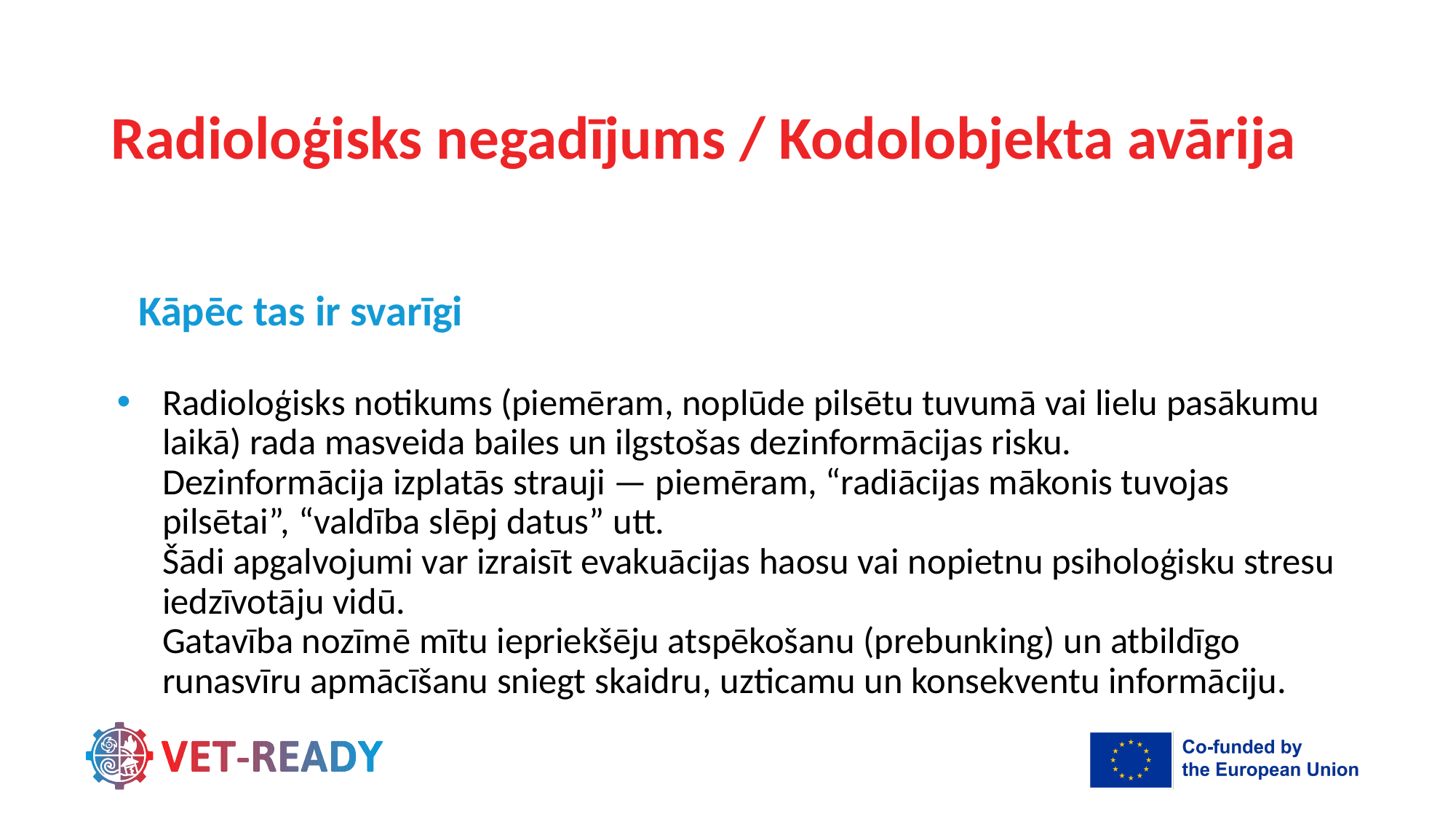

# Radioloģisks negadījums / Kodolobjekta avārija
Kāpēc tas ir svarīgi
Radioloģisks notikums (piemēram, noplūde pilsētu tuvumā vai lielu pasākumu laikā) rada masveida bailes un ilgstošas dezinformācijas risku.
Dezinformācija izplatās strauji — piemēram, “radiācijas mākonis tuvojas pilsētai”, “valdība slēpj datus” utt.
Šādi apgalvojumi var izraisīt evakuācijas haosu vai nopietnu psiholoģisku stresu iedzīvotāju vidū.
Gatavība nozīmē mītu iepriekšēju atspēkošanu (prebunking) un atbildīgo runasvīru apmācīšanu sniegt skaidru, uzticamu un konsekventu informāciju.